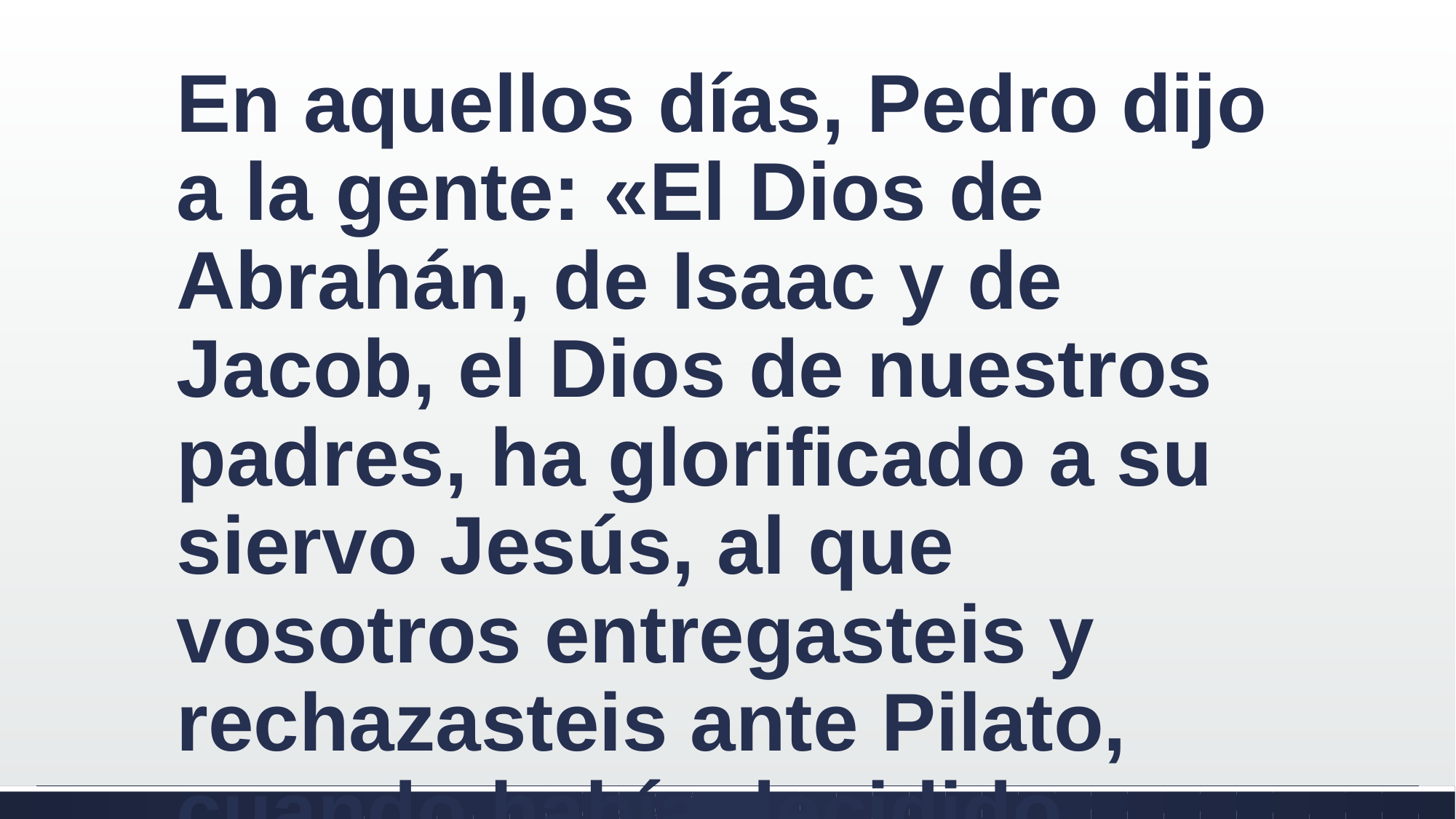

#
En aquellos días, Pedro dijo a la gente: «El Dios de Abrahán, de Isaac y de Jacob, el Dios de nuestros padres, ha glorificado a su siervo Jesús, al que vosotros entregasteis y rechazasteis ante Pilato, cuando había decidido soltarlo.